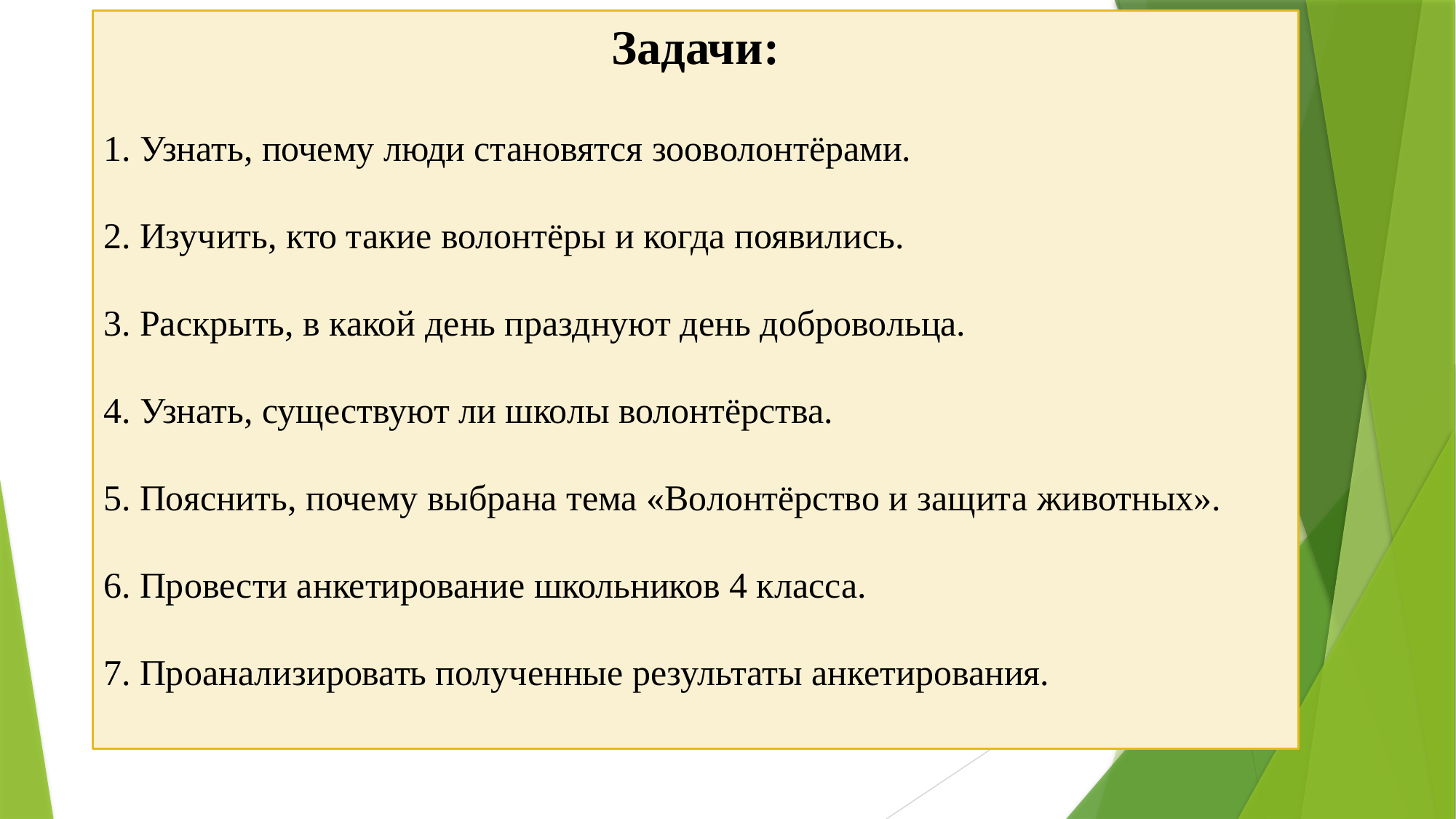

Задачи:

1. Узнать, почему люди становятся зооволонтёрами.

2. Изучить, кто такие волонтёры и когда появились.

3. Раскрыть, в какой день празднуют день добровольца.

4. Узнать, существуют ли школы волонтёрства.

5. Пояснить, почему выбрана тема «Волонтёрство и защита животных».

6. Провести анкетирование школьников 4 класса.

7. Проанализировать полученные результаты анкетирования.